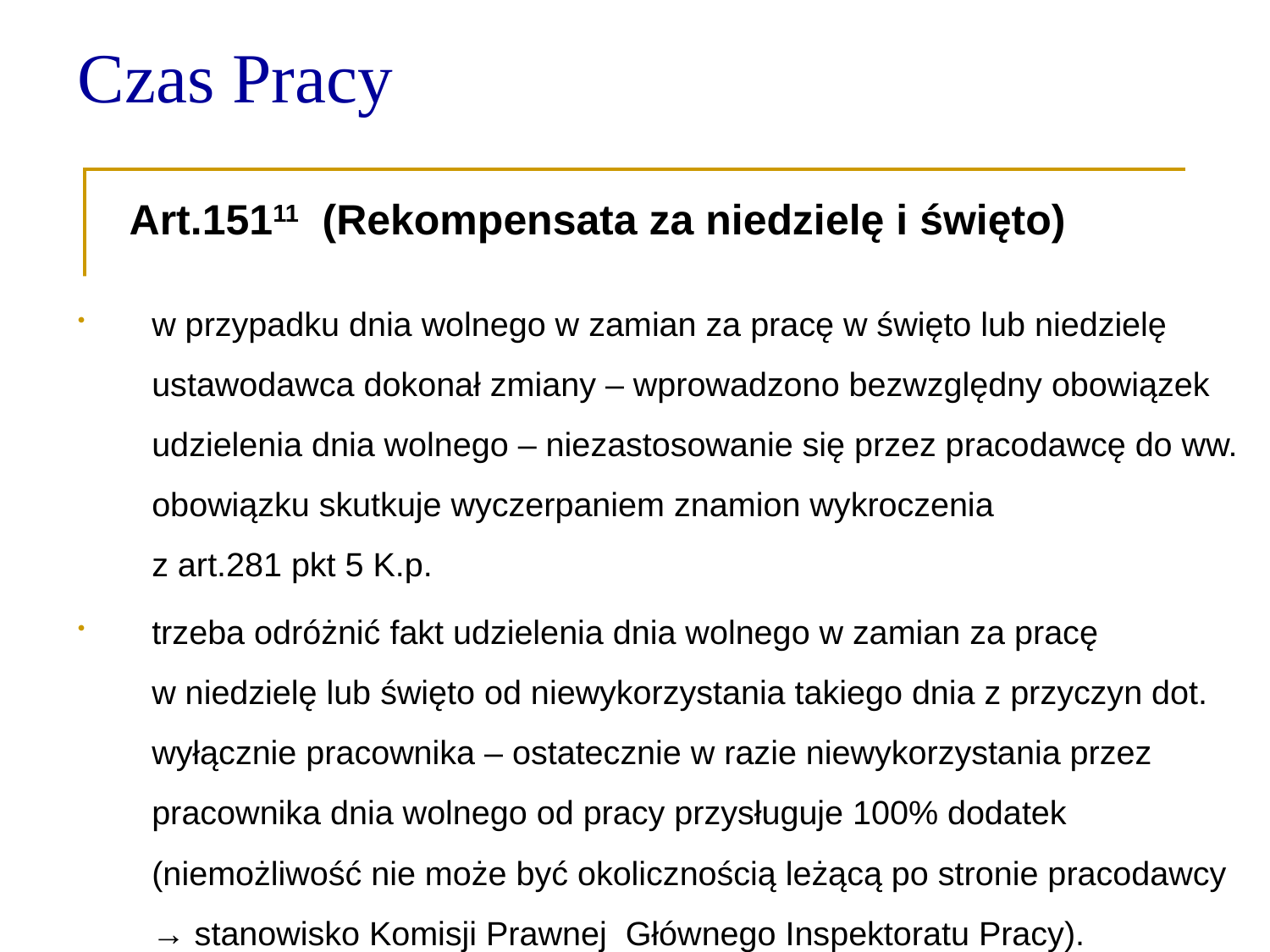

Czas Pracy
 Art.15111  (Rekompensata za niedzielę i święto)
w przypadku dnia wolnego w zamian za pracę w święto lub niedzielę ustawodawca dokonał zmiany – wprowadzono bezwzględny obowiązek udzielenia dnia wolnego – niezastosowanie się przez pracodawcę do ww. obowiązku skutkuje wyczerpaniem znamion wykroczenia
z art.281 pkt 5 K.p.
trzeba odróżnić fakt udzielenia dnia wolnego w zamian za pracę
w niedzielę lub święto od niewykorzystania takiego dnia z przyczyn dot. wyłącznie pracownika – ostatecznie w razie niewykorzystania przez pracownika dnia wolnego od pracy przysługuje 100% dodatek (niemożliwość nie może być okolicznością leżącą po stronie pracodawcy → stanowisko Komisji Prawnej  Głównego Inspektoratu Pracy).